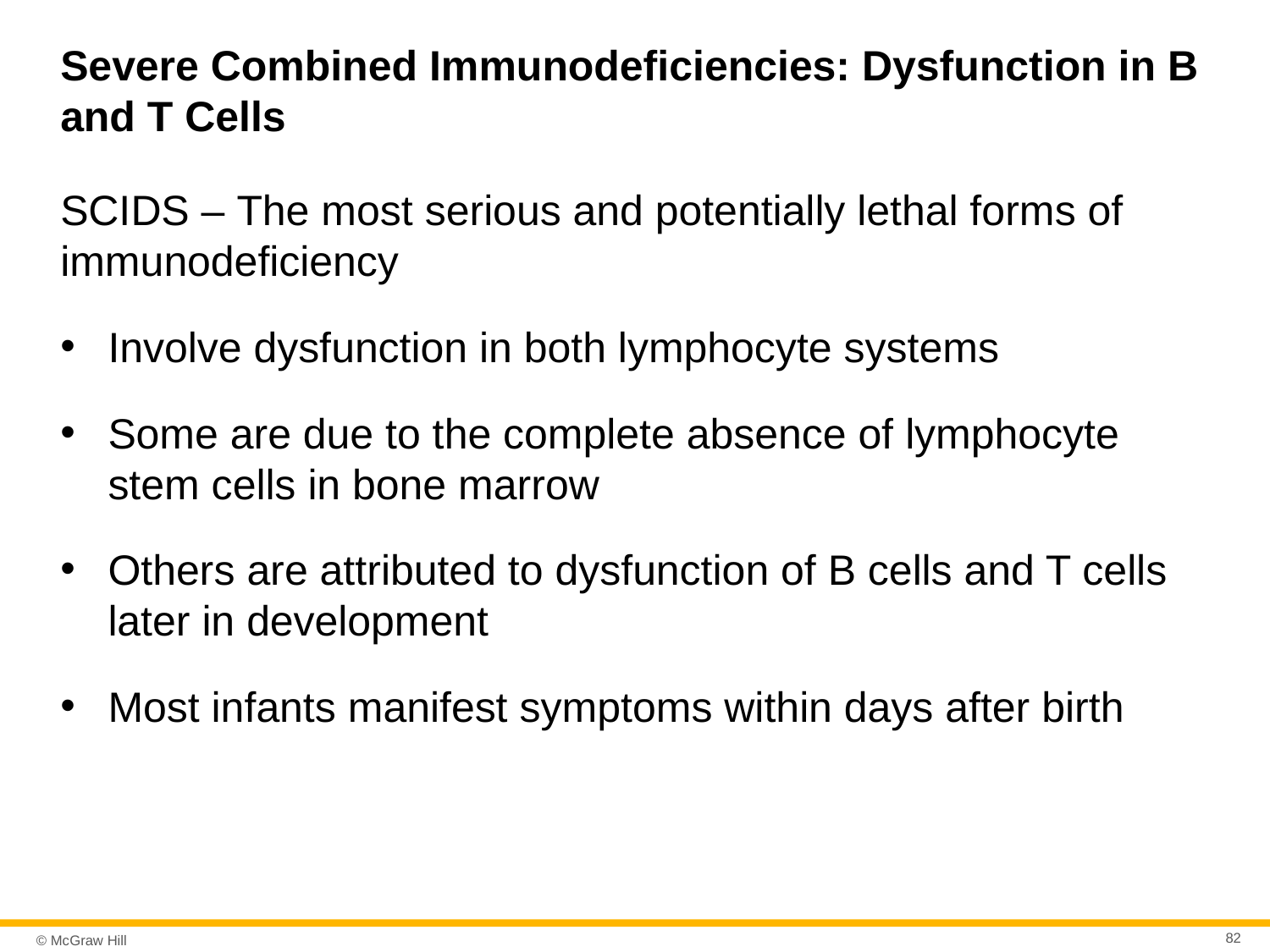

# Severe Combined Immunodeficiencies: Dysfunction in B and T Cells
SCIDS – The most serious and potentially lethal forms of immunodeficiency
Involve dysfunction in both lymphocyte systems
Some are due to the complete absence of lymphocyte stem cells in bone marrow
Others are attributed to dysfunction of B cells and T cells later in development
Most infants manifest symptoms within days after birth